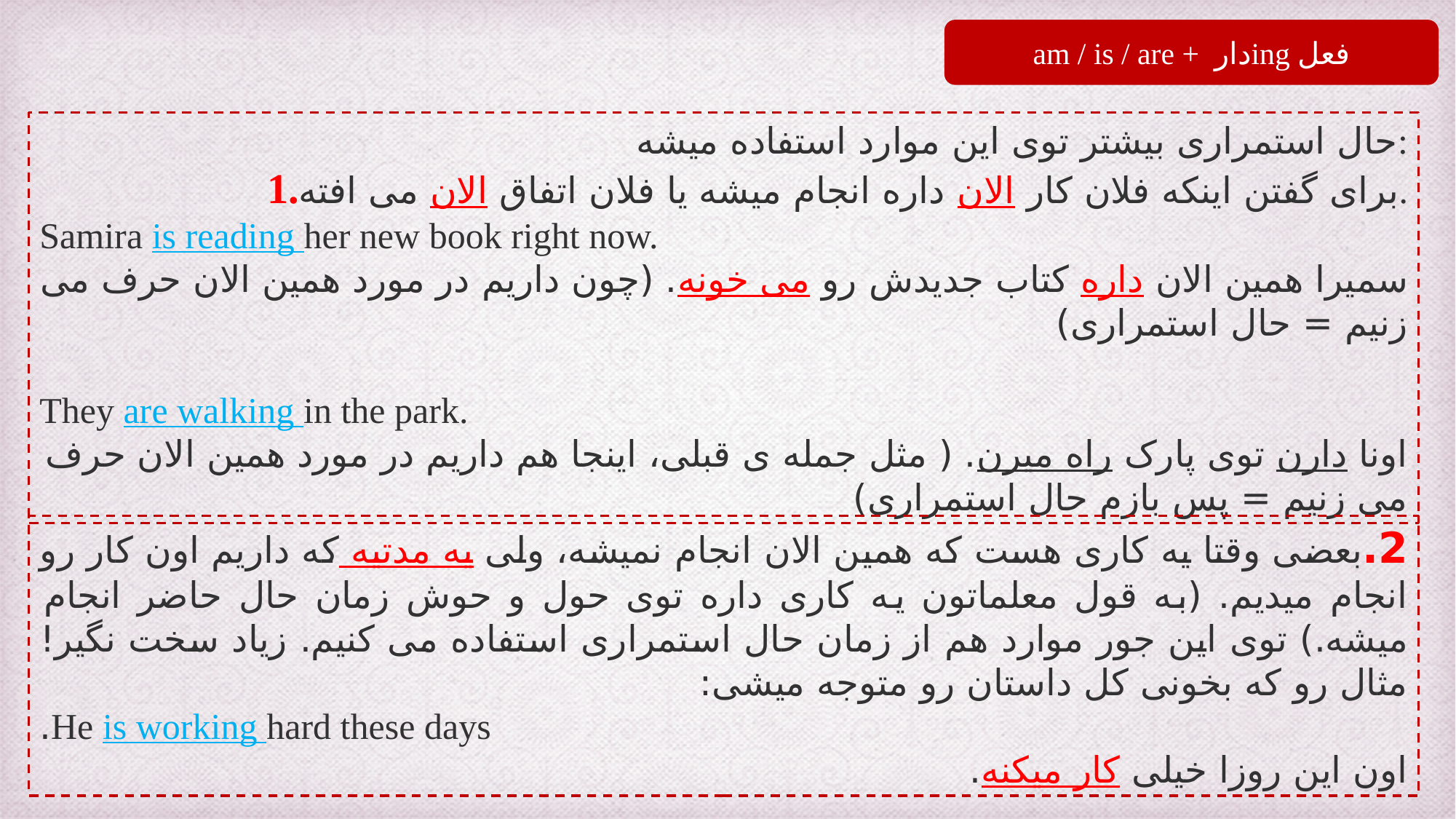

am / is / are +  دارing فعل
حال استمراری بیشتر توی این موارد استفاده میشه:
1.برای گفتن اینکه فلان کار الان داره انجام میشه یا فلان اتفاق الان می افته.
Samira is reading her new book right now.
سمیرا همین الان داره کتاب جدیدش رو می خونه. (چون داریم در مورد همین الان حرف می زنیم = حال استمراری)

They are walking in the park.
اونا دارن توی پارک راه میرن. ( مثل جمله ی قبلی، اینجا هم داریم در مورد همین الان حرف می زنیم = پس بازم حال استمراری)
2.بعضی وقتا یه کاری هست که همین الان انجام نمیشه، ولی یه مدتیه که داریم اون کار رو انجام میدیم. (به قول معلماتون یه کاری داره توی حول و حوش زمان حال حاضر انجام میشه.) توی این جور موارد هم از زمان حال استمراری استفاده می کنیم. زیاد سخت نگیر! مثال رو که بخونی کل داستان رو متوجه میشی:
He is working hard these days.
اون این روزا خیلی کار میکنه.